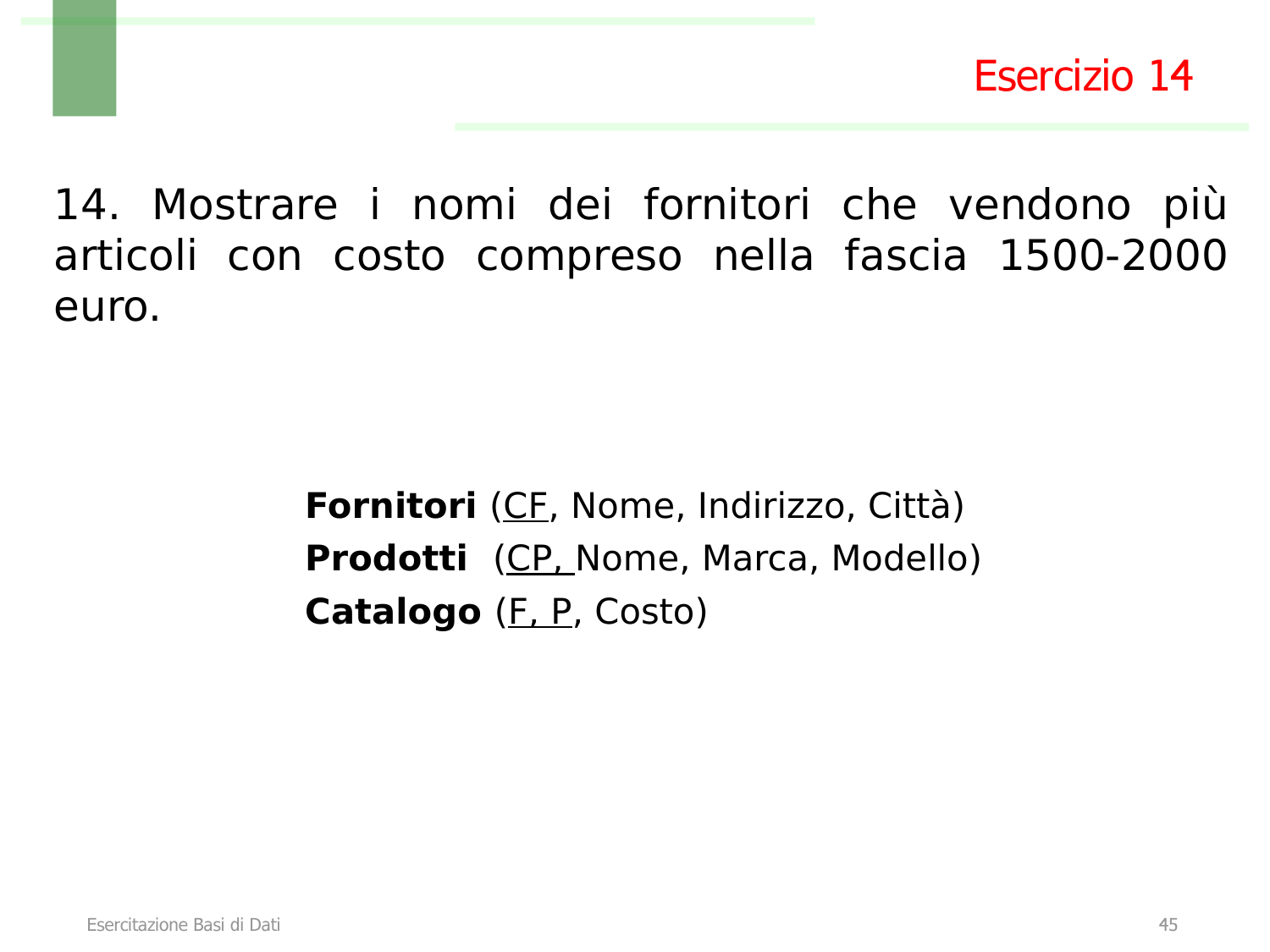

Esercizio 14
14. Mostrare i nomi dei fornitori che vendono più articoli con costo compreso nella fascia 1500-2000 euro.

	Fornitori (CF, Nome, Indirizzo, Città)
	Prodotti  (CP, Nome, Marca, Modello)
	Catalogo (F, P, Costo)